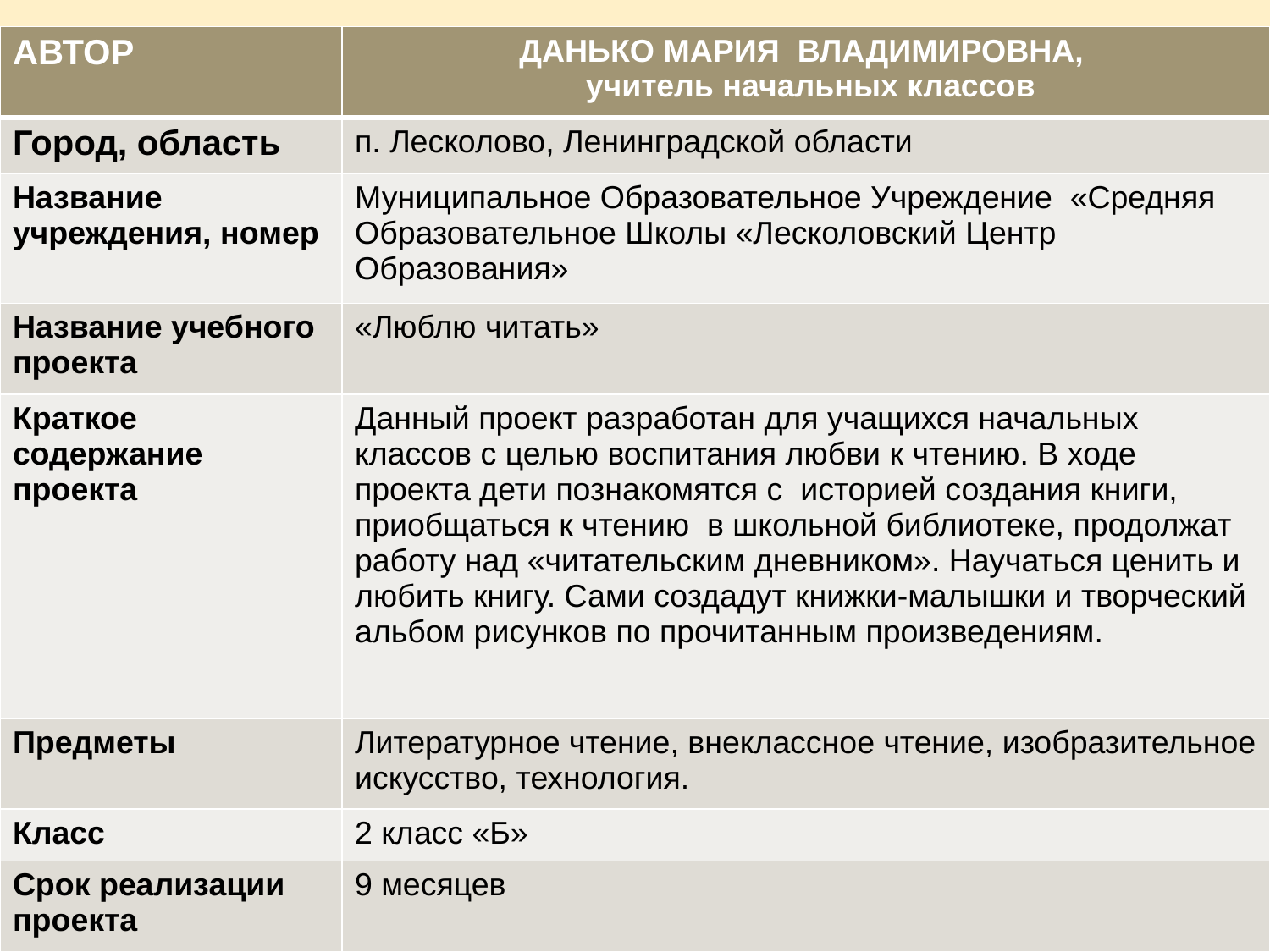

| АВТОР | ДАНЬКО МАРИЯ ВЛАДИМИРОВНА, учитель начальных классов |
| --- | --- |
| Город, область | п. Лесколово, Ленинградской области |
| Название учреждения, номер | Муниципальное Образовательное Учреждение «Средняя Образовательное Школы «Лесколовский Центр Образования» |
| Название учебного проекта | «Люблю читать» |
| Краткое содержание проекта | Данный проект разработан для учащихся начальных классов с целью воспитания любви к чтению. В ходе проекта дети познакомятся с историей создания книги, приобщаться к чтению в школьной библиотеке, продолжат работу над «читательским дневником». Научаться ценить и любить книгу. Сами создадут книжки-малышки и творческий альбом рисунков по прочитанным произведениям. |
| Предметы | Литературное чтение, внеклассное чтение, изобразительное искусство, технология. |
| Класс | 2 класс «Б» |
| Срок реализации проекта | 9 месяцев |